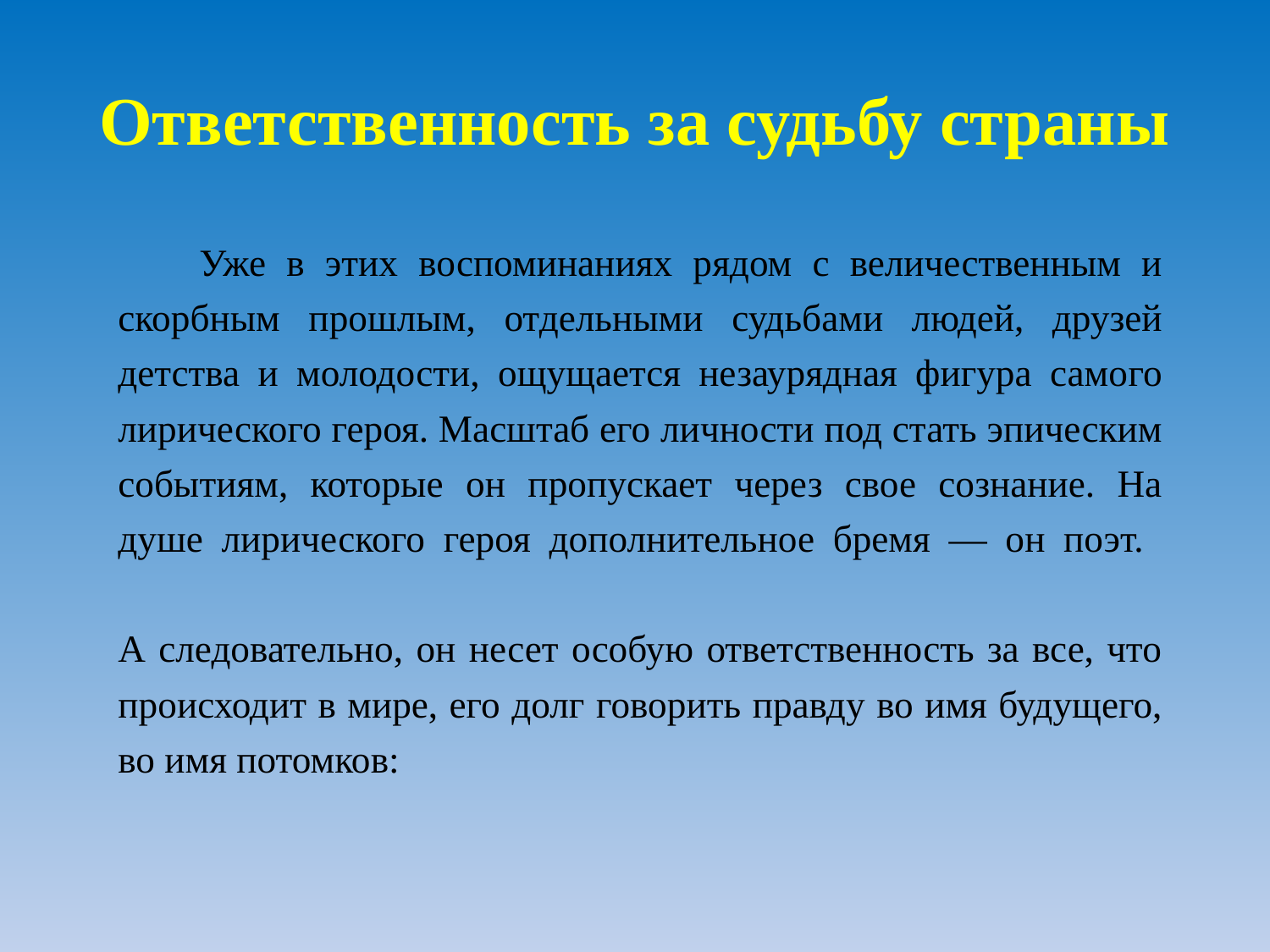

# Ответственность за судьбу страны
      Уже в этих воспоминаниях рядом с величественным и скорбным прошлым, отдельными судьбами людей, друзей детства и молодости, ощущается незаурядная фигура само­го лирического героя. Масштаб его личности под стать эпическим событиям, которые он пропускает через свое сознание. На душе лирического героя дополнительное бремя — он поэт.
А следовательно, он несет особую ответственность за все, что происходит в мире, его долг говорить правду во имя будущего, во имя потомков: